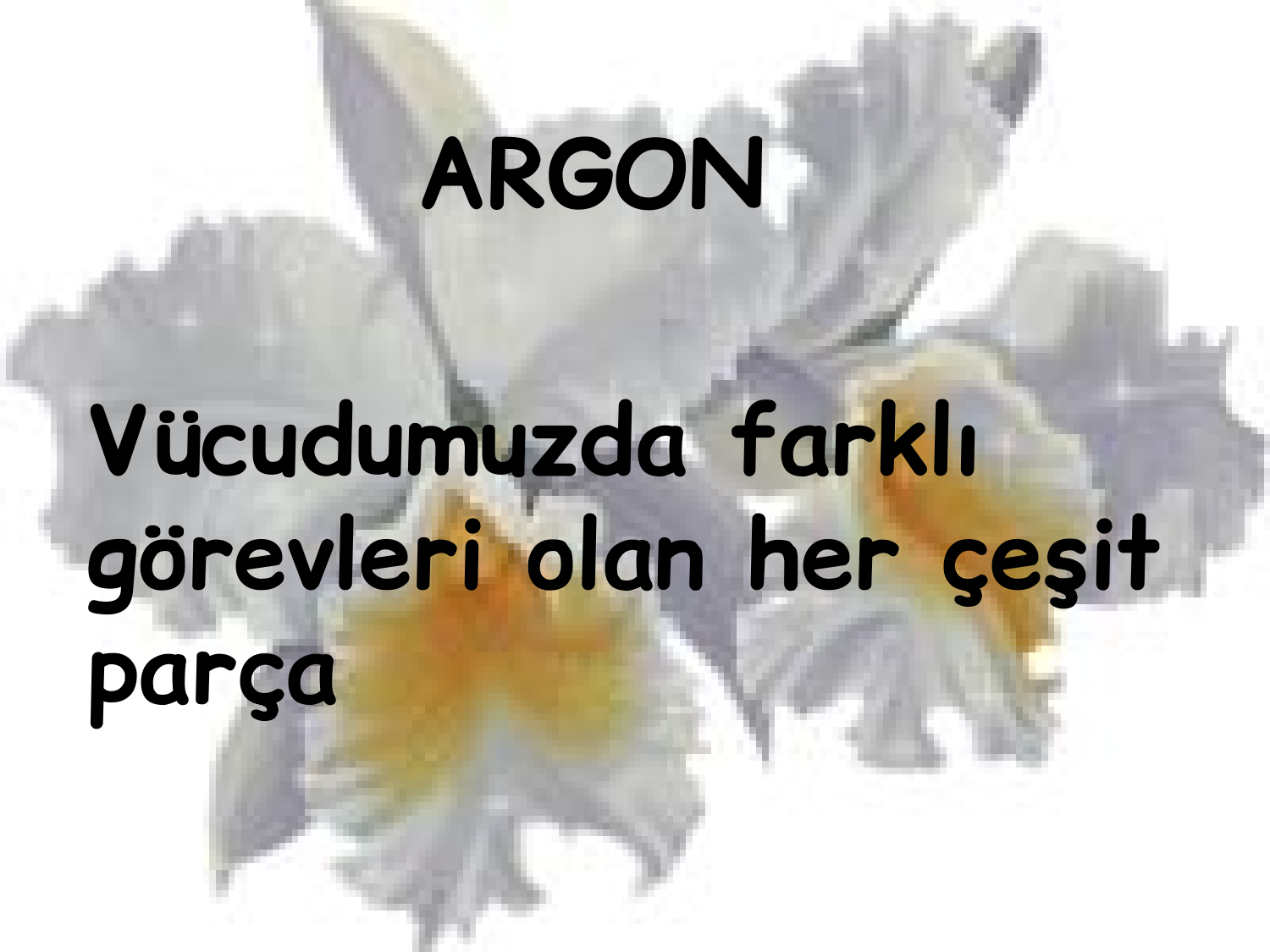

ARGON

Vücudumuzda farklı görevleri olan her çeşit parça